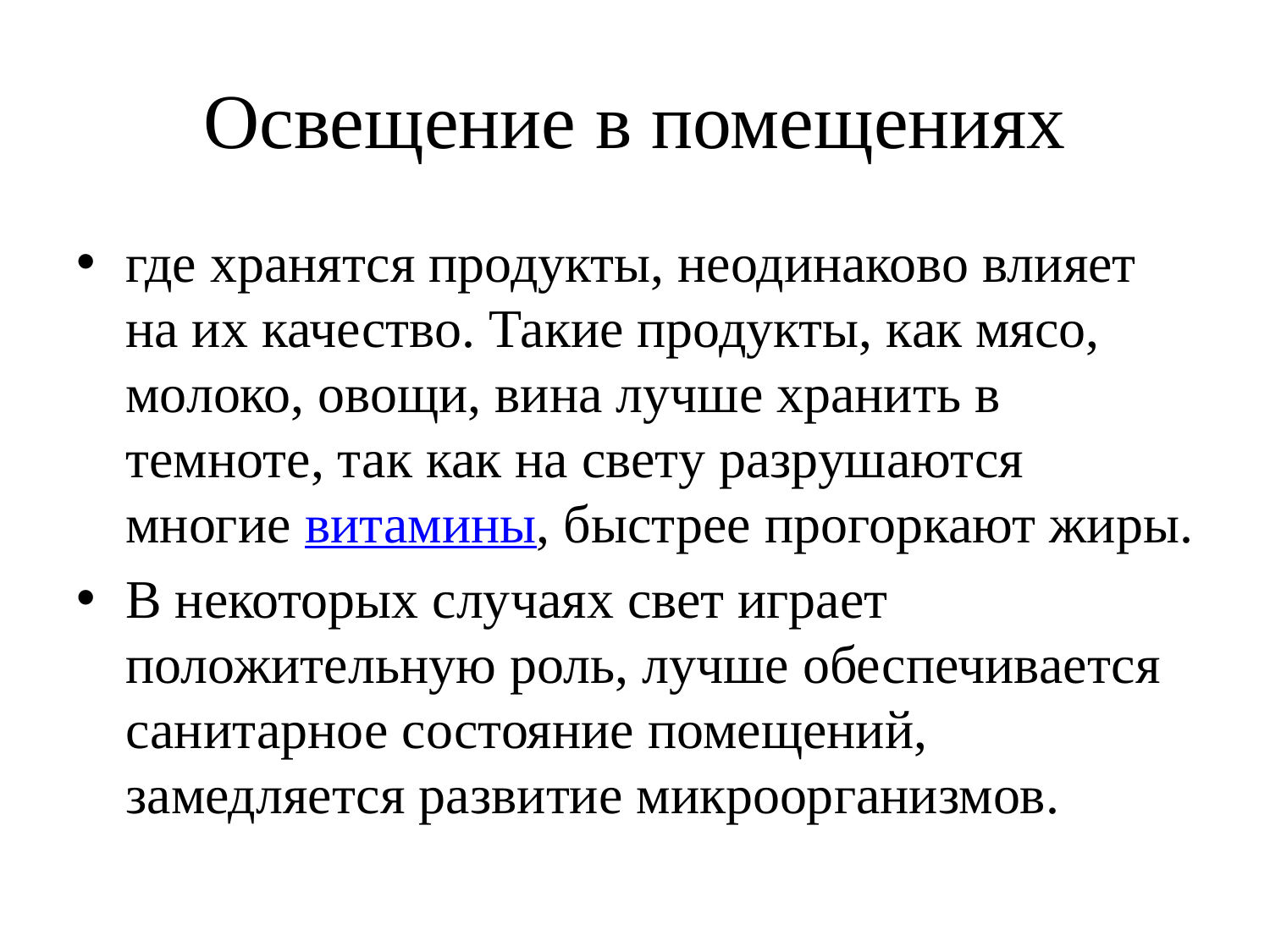

# Освещение в помещениях
где хранятся продукты, неодинаково влияет на их качество. Такие продукты, как мясо, молоко, овощи, вина лучше хранить в темноте, так как на свету разрушаются многие витамины, быстрее прогоркают жиры.
В некоторых случаях свет играет положительную роль, лучше обеспечивается санитарное состояние помещений, замедляется развитие микроорганизмов.